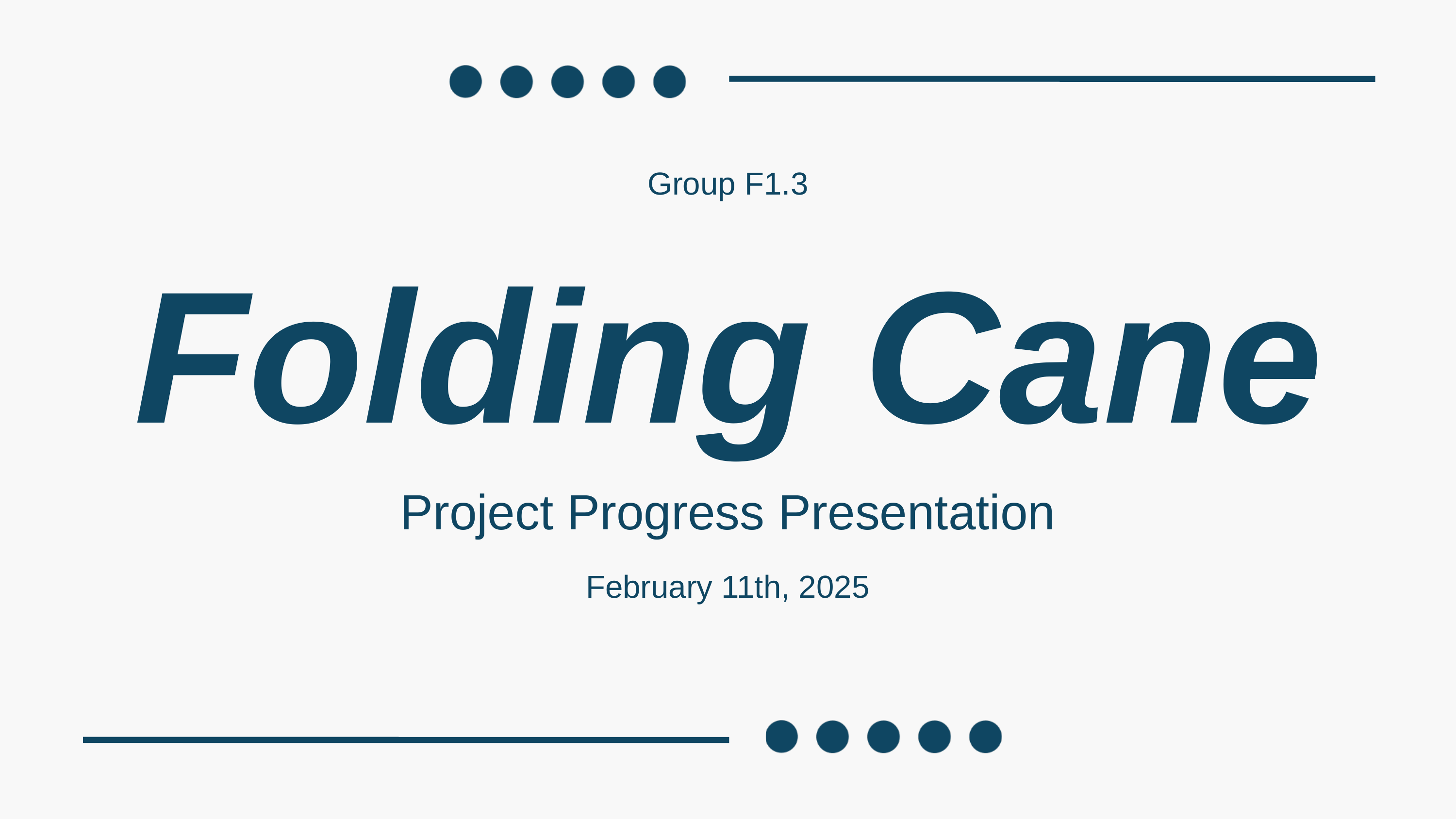

Group F1.3
Folding Cane
Project Progress Presentation
February 11th, 2025